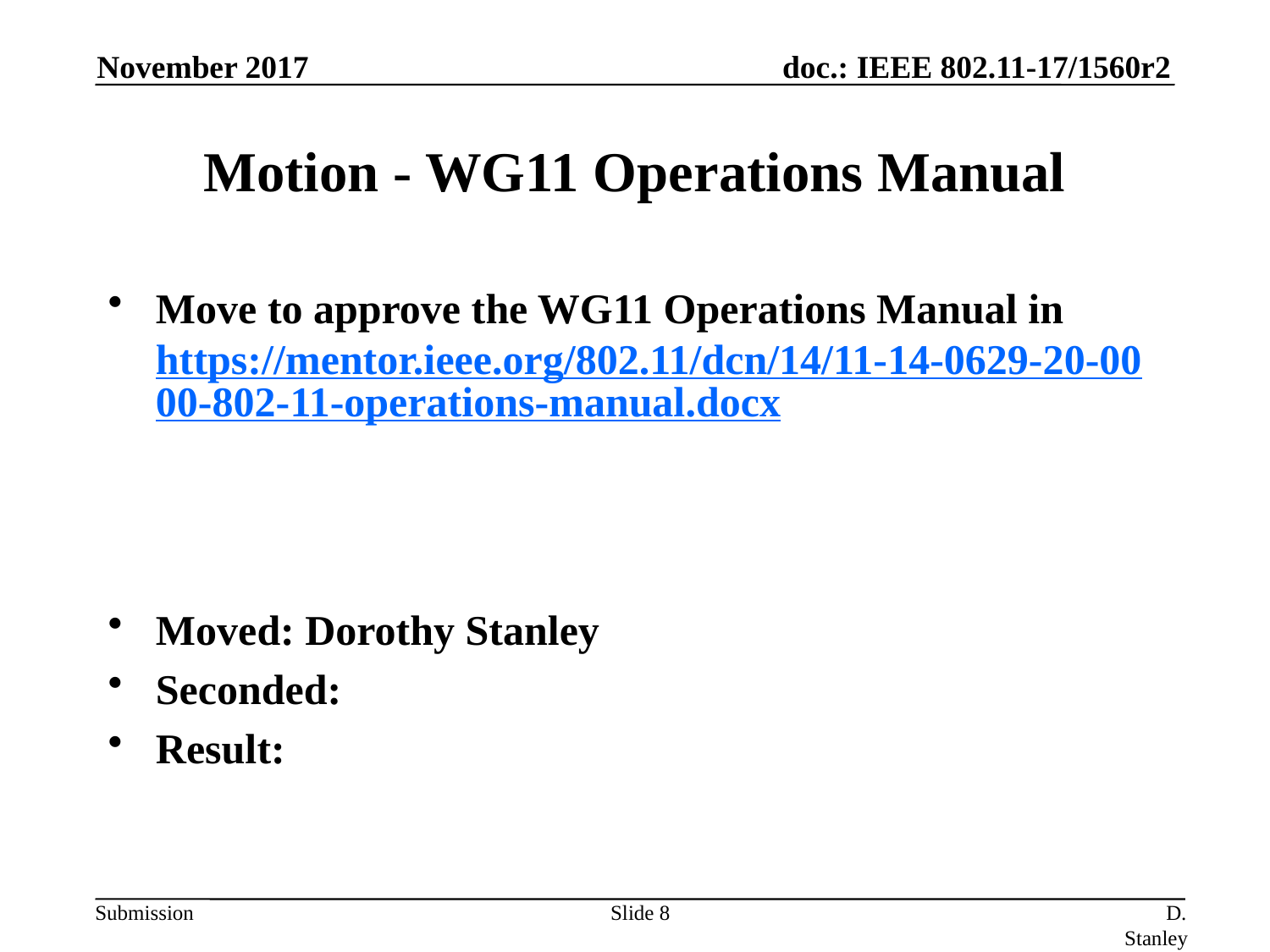

November 2017
# Motion - WG11 Operations Manual
Move to approve the WG11 Operations Manual in https://mentor.ieee.org/802.11/dcn/14/11-14-0629-20-0000-802-11-operations-manual.docx

Moved: Dorothy Stanley
Seconded:
Result:

Slide 8
D. Stanley, HP Enterprise